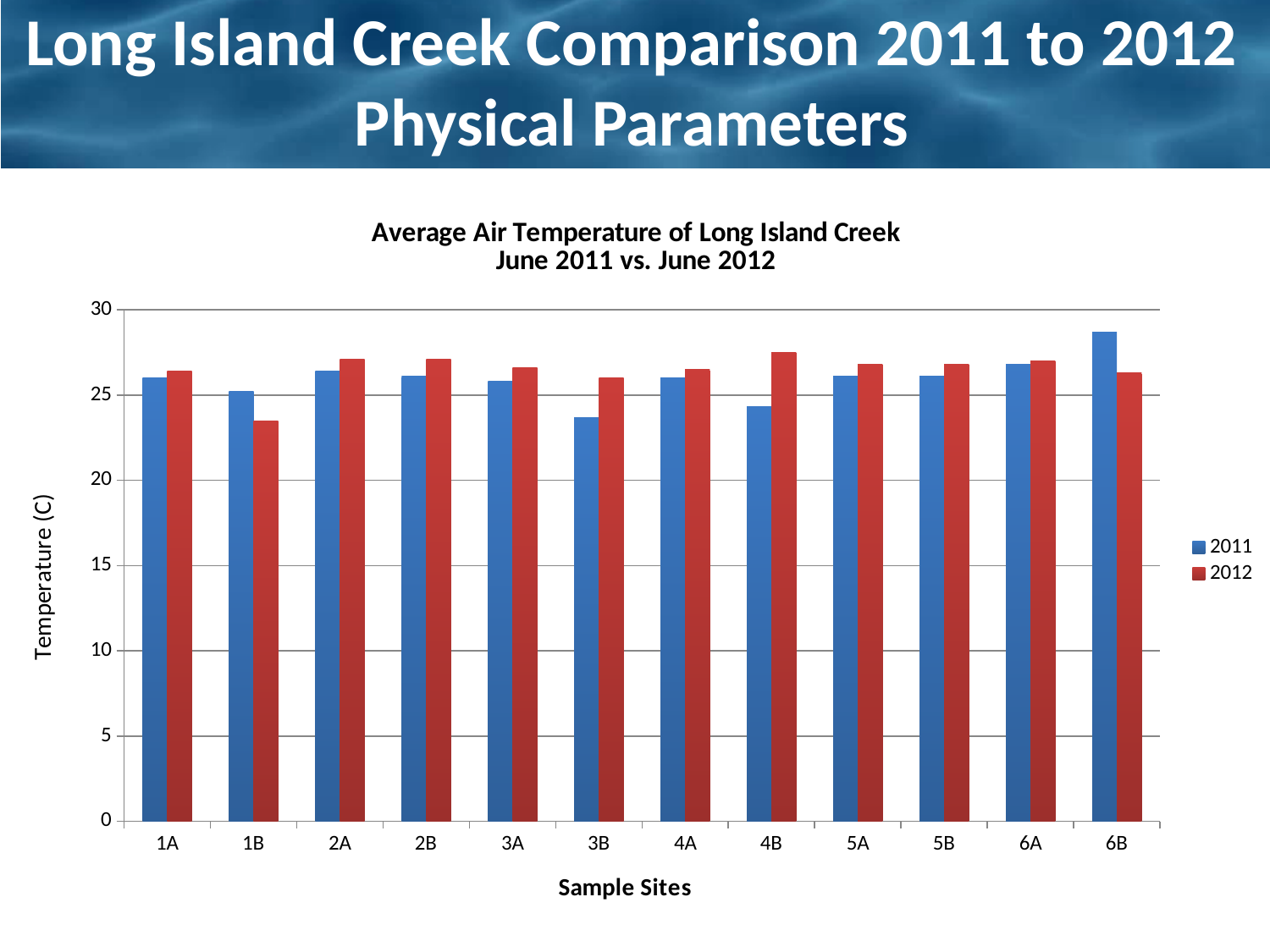

# Long Island Creek Comparison 2011 to 2012 Physical Parameters

### Chart: Average Air Temperature of Long Island Creek June 2011 vs. June 2012

| Category |  |  |
|---|---|---|
| 1A | 26.0 | 26.4 |
| 1B | 25.2 | 23.5 |
| 2A | 26.4 | 27.1 |
| 2B | 26.1 | 27.1 |
| 3A | 25.8 | 26.6 |
| 3B | 23.7 | 26.0 |
| 4A | 26.0 | 26.5 |
| 4B | 24.3 | 27.5 |
| 5A | 26.1 | 26.8 |
| 5B | 26.1 | 26.8 |
| 6A | 26.8 | 27.0 |
| 6B | 28.7 | 26.3 |